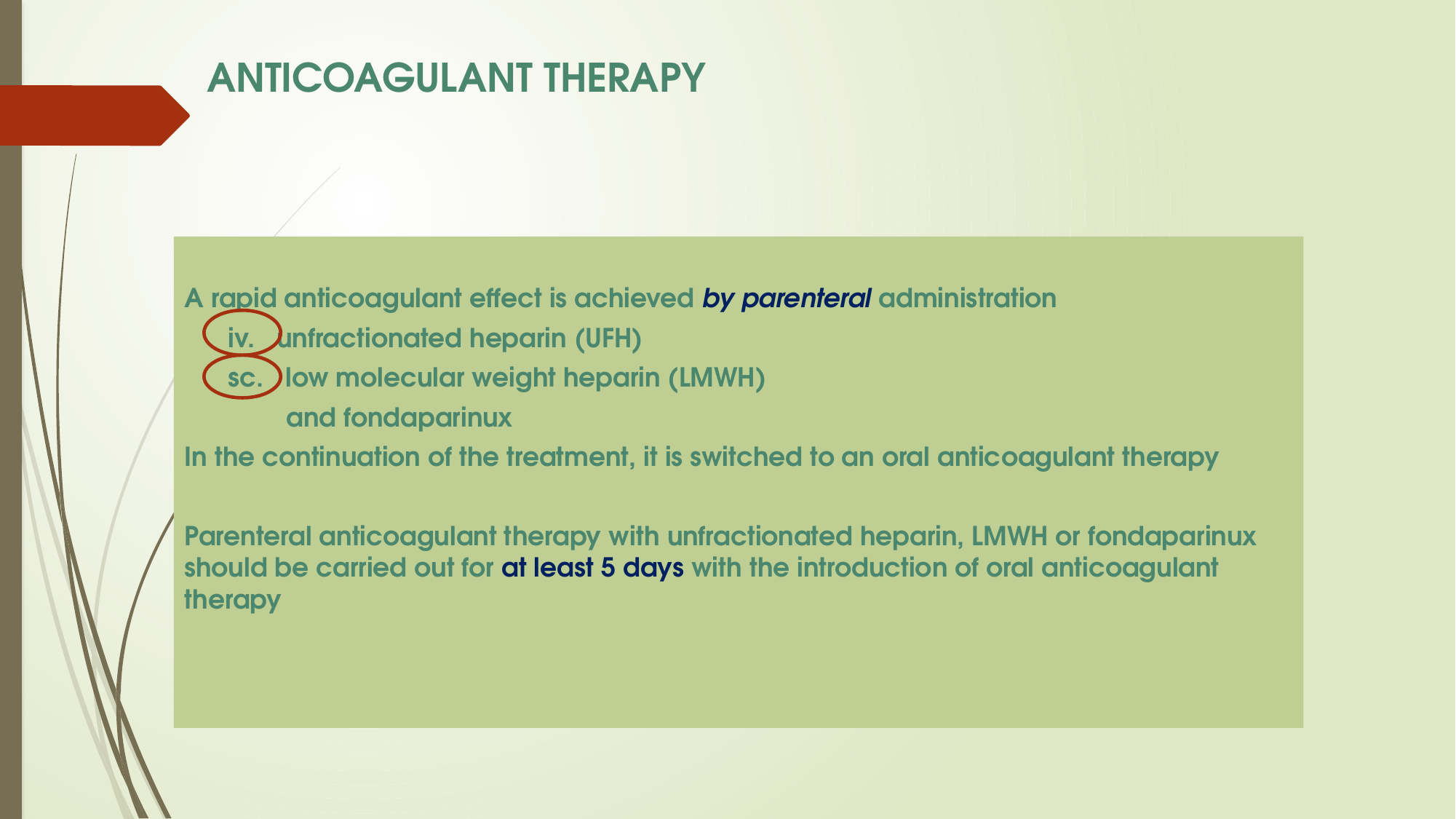

# ANTICOAGULANT THERAPY

A rapid anticoagulant effect is achieved by parenteral administration
      iv.   unfractionated heparin (UFH)
      sc.   low molecular weight heparin (LMWH)
              and fondaparinux
In the continuation of the treatment, it is switched to an oral anticoagulant therapy

Parenteral anticoagulant therapy with unfractionated heparin, LMWH or fondaparinux should be carried out for at least 5 days with the introduction of oral anticoagulant therapy